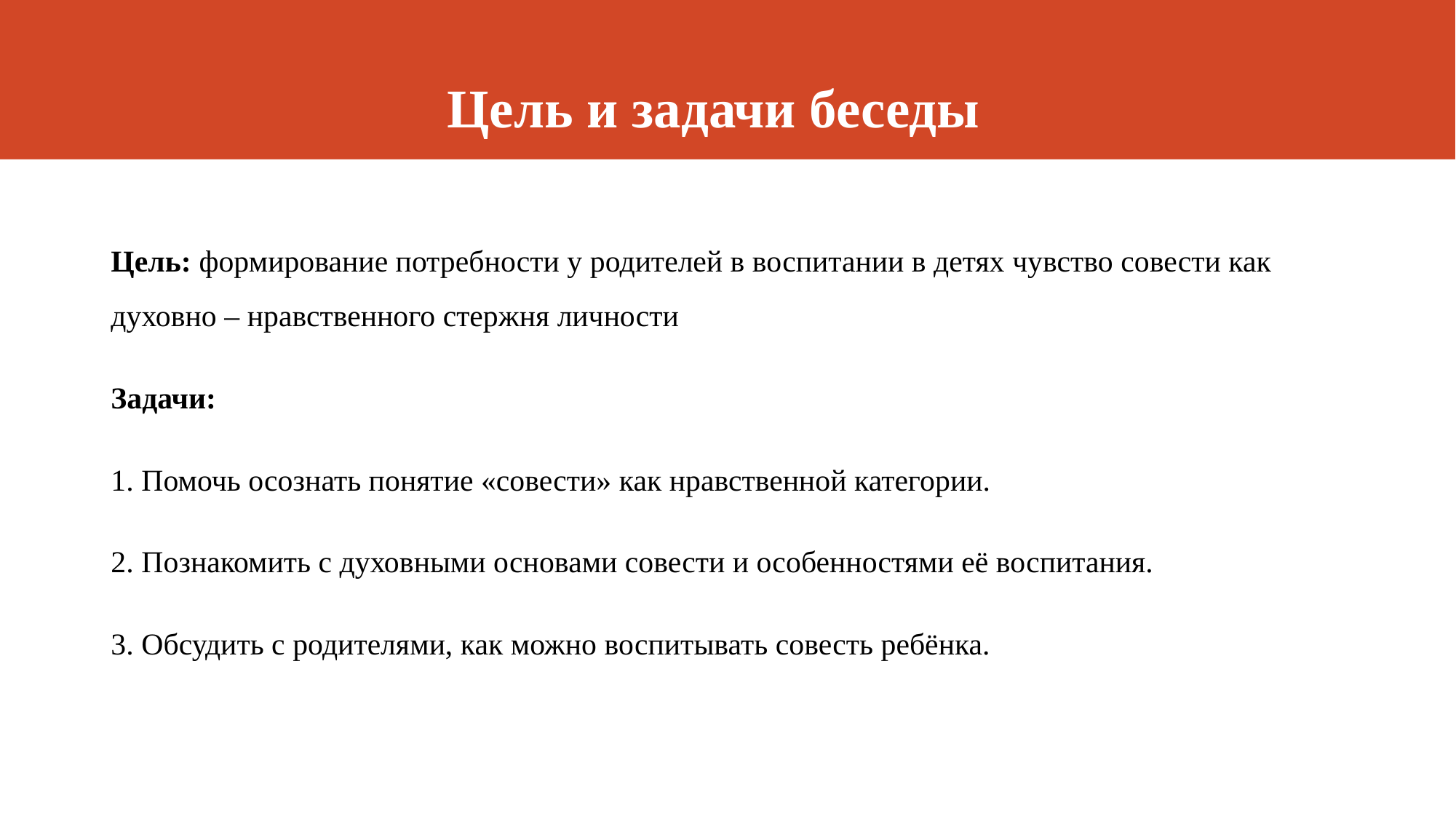

# Цель и задачи беседы
Цель: формирование потребности у родителей в воспитании в детях чувство совести как духовно – нравственного стержня личности
Задачи:
1. Помочь осознать понятие «совести» как нравственной категории.
2. Познакомить с духовными основами совести и особенностями её воспитания.
3. Обсудить с родителями, как можно воспитывать совесть ребёнка.